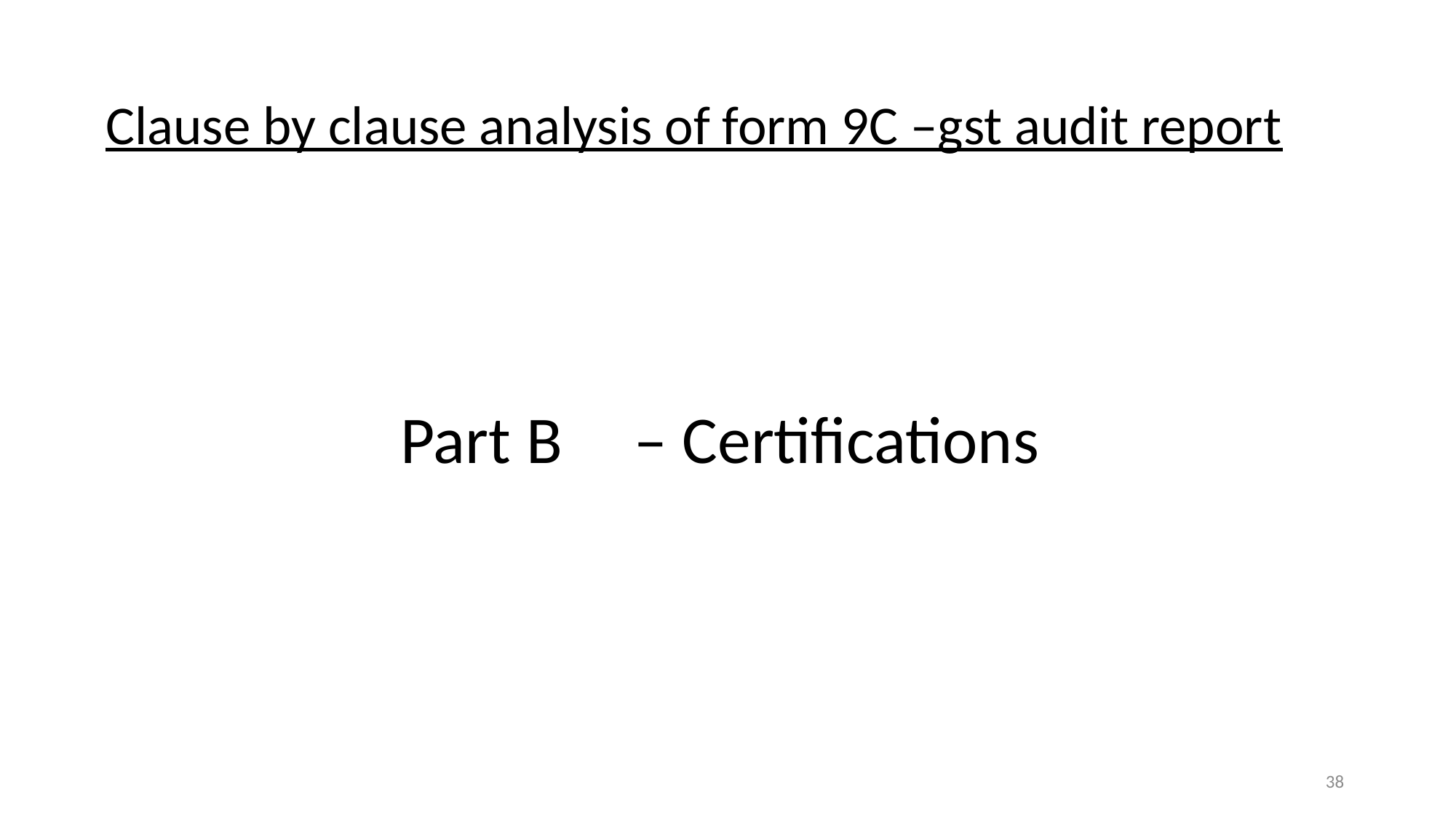

# Clause by clause analysis of form 9C –gst audit report

Part B	 – Certifications
38